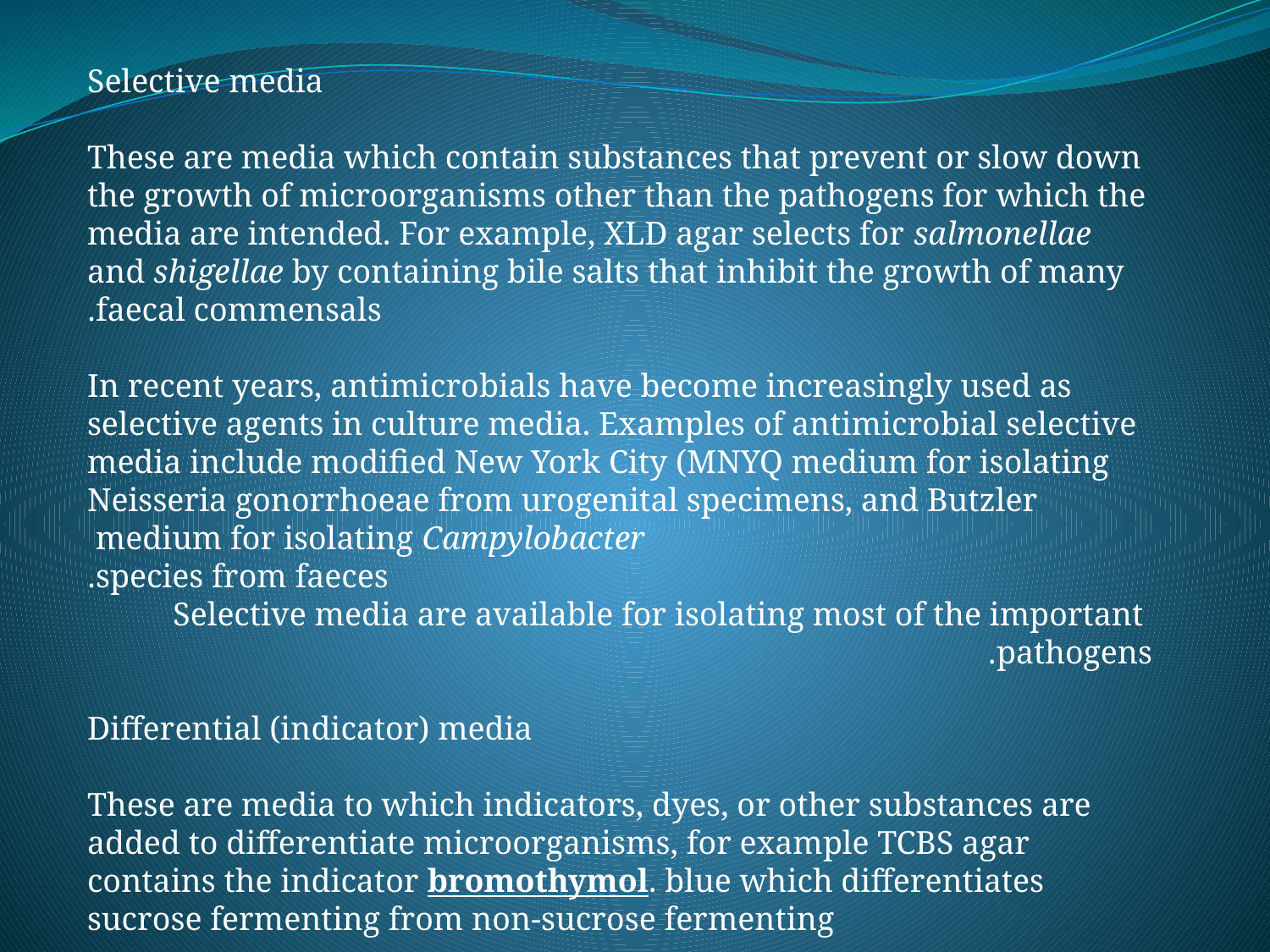

Selective media

These are media which contain substances that prevent or slow down the growth of microorganisms other than the pathogens for which the media are intended. For example, XLD agar selects for salmonellae and shigellae by containing bile salts that inhibit the growth of many faecal commensals.

In recent years, antimicrobials have become increasingly used as selective agents in culture media. Examples of antimicrobial selective media include modified New York City (MNYQ medium for isolating Neisseria gonorrhoeae from urogenital specimens, and Butzler medium for isolating Campylobacter
species from faeces.
 Selective media are available for isolating most of the important pathogens.

Differential (indicator) media

These are media to which indicators, dyes, or other substances are added to differentiate microorganisms, for example TCBS agar contains the indicator bromothymol. blue which differentiates sucrose fermenting from non-sucrose fermenting